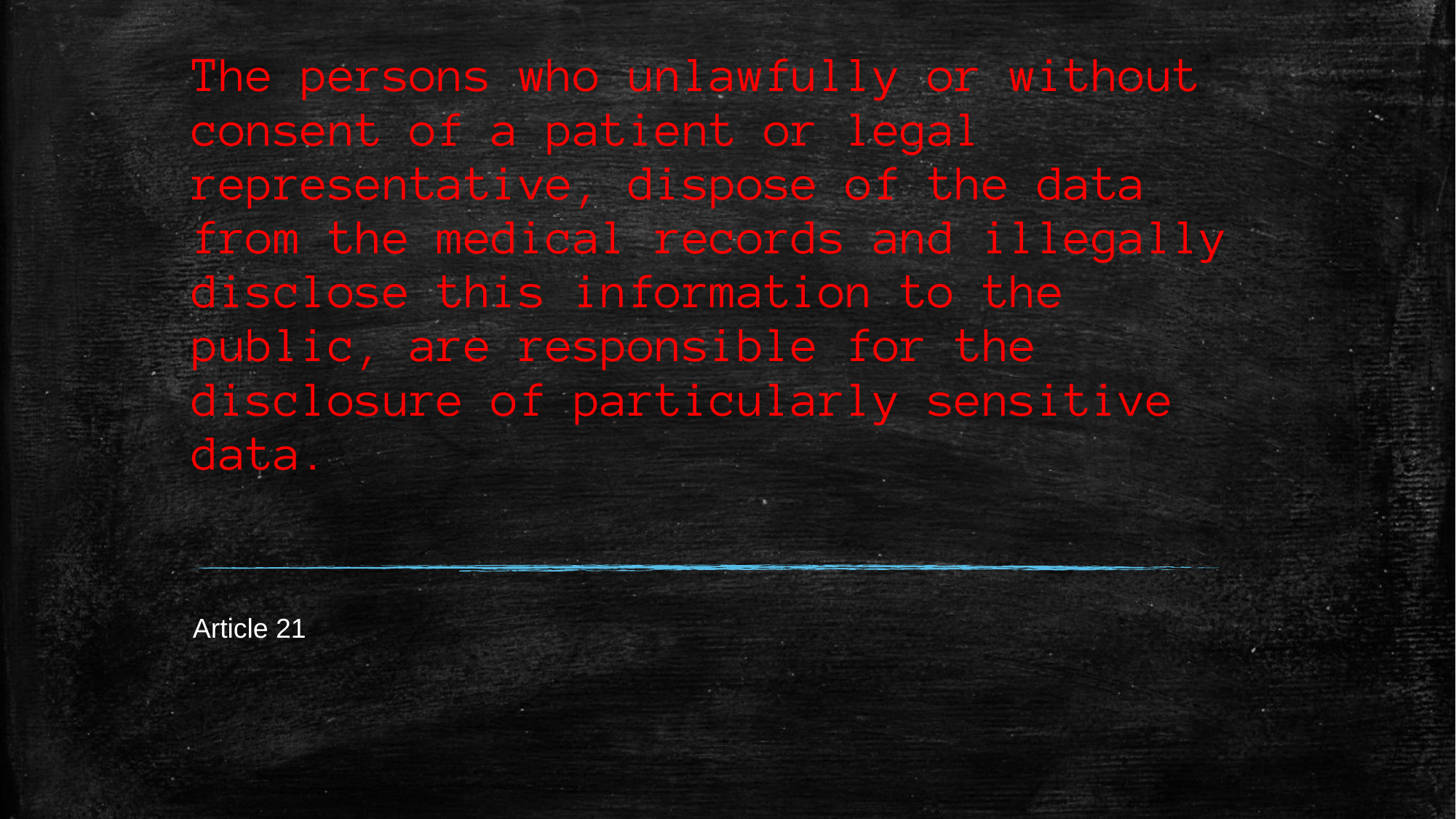

# The persons who unlawfully or without consent of a patient or legal representative, dispose of the data from the medical records and illegally disclose this information to the public, are responsible for the disclosure of particularly sensitive data.
Article 21